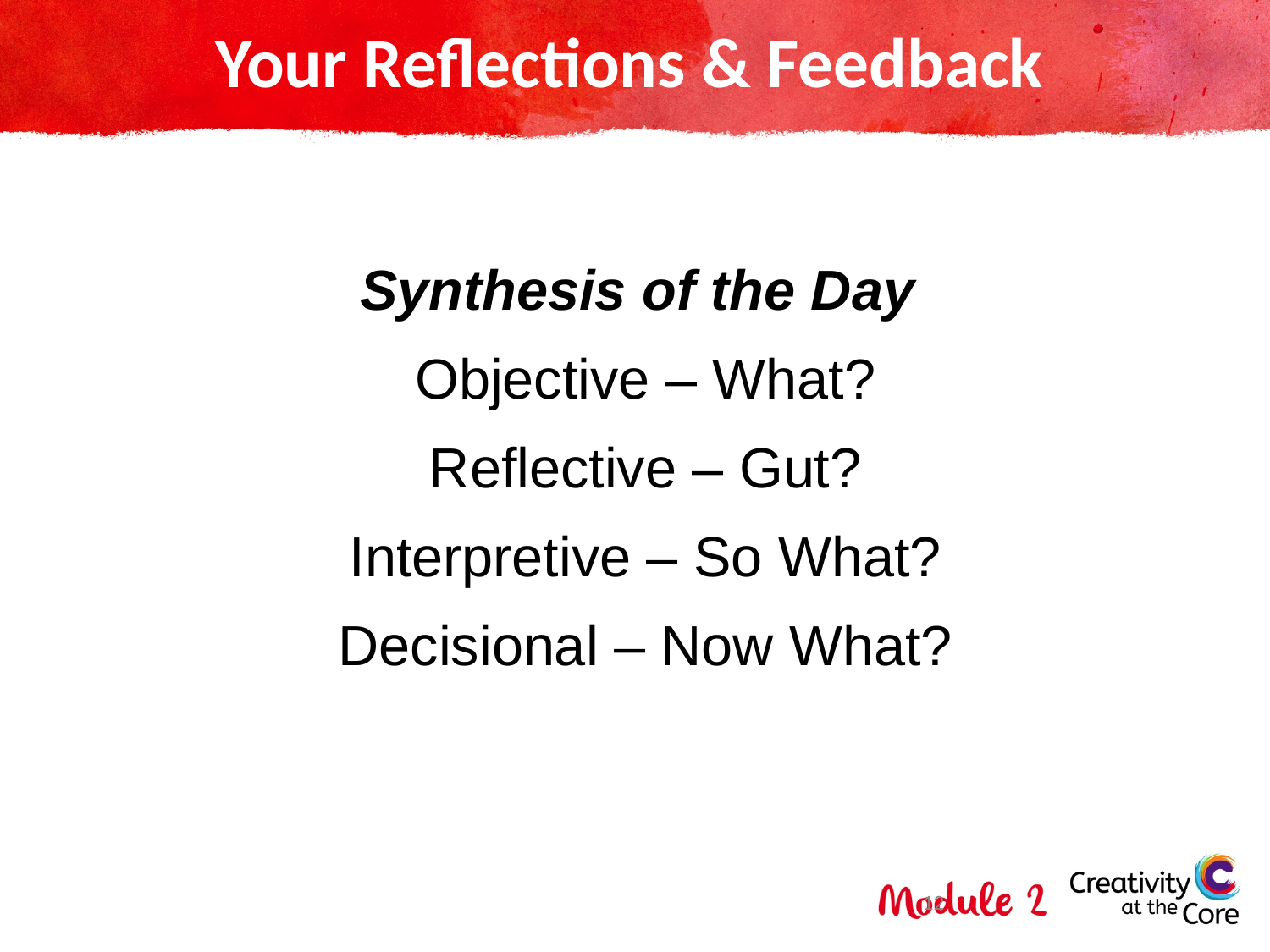

# Your Reflections & Feedback

Synthesis of the Day
Objective – What?
Reflective – Gut?
Interpretive – So What?
Decisional – Now What?

12